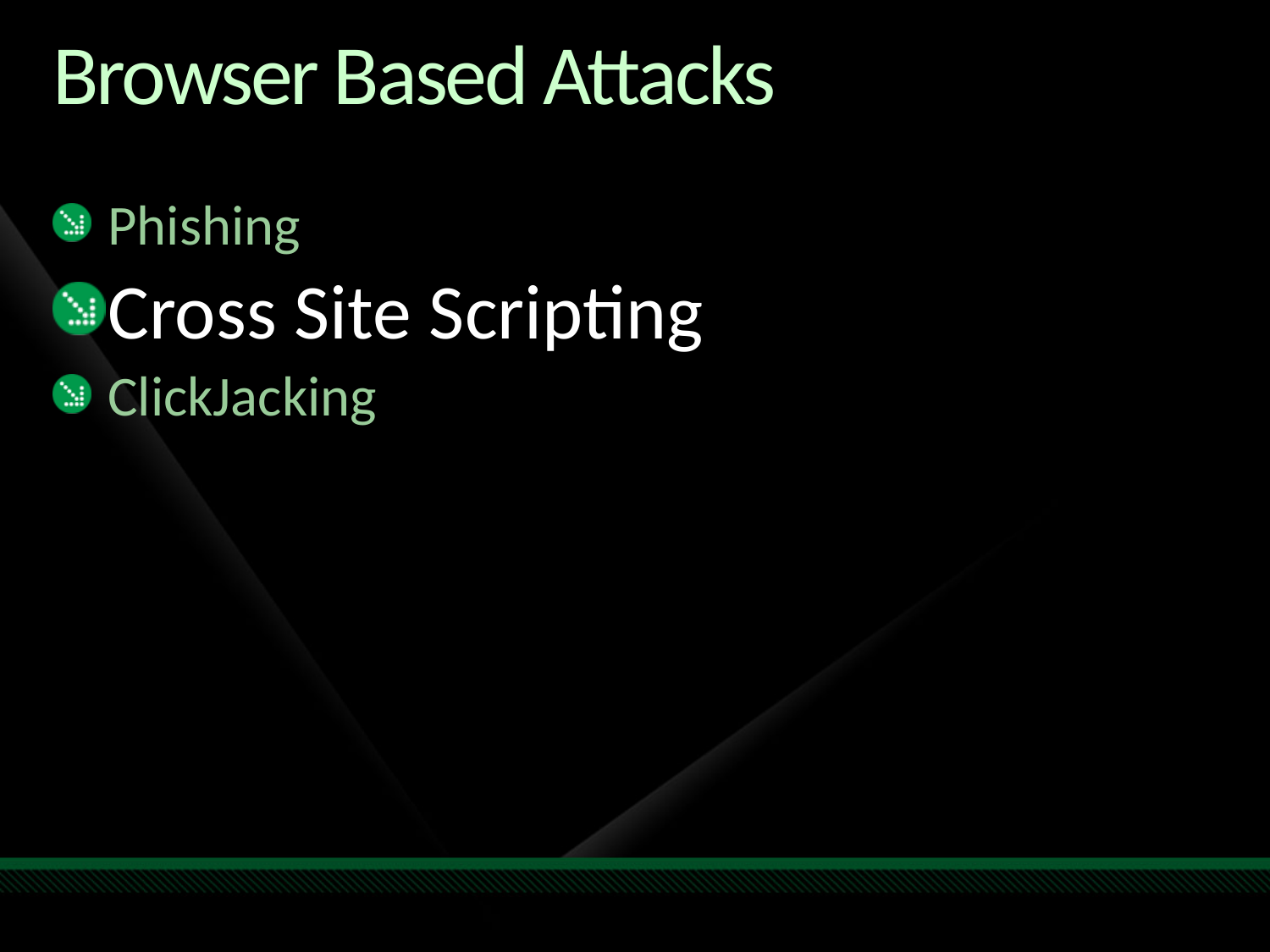

# Browser Based Attacks
Phishing
Cross Site Scripting
ClickJacking